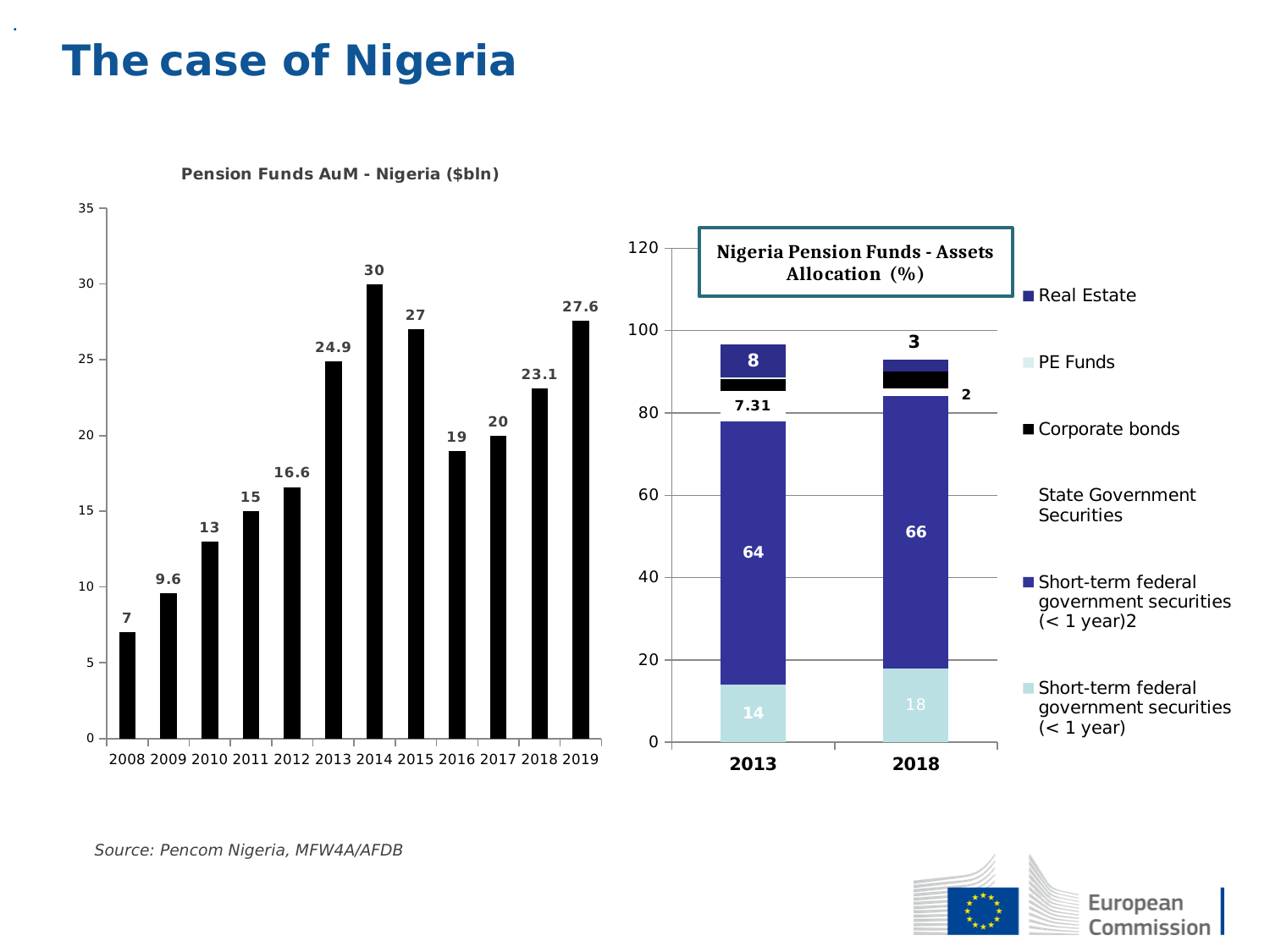

.
The case of Nigeria

### Chart: Pension Funds AuM - Nigeria ($bln)

| Category | AuM Growth - Nigeria ($bln) |
|---|---|
| 2008 | 7.0 |
| 2009 | 9.6 |
| 2010 | 13.0 |
| 2011 | 15.0 |
| 2012 | 16.6 |
| 2013 | 24.9 |
| 2014 | 30.0 |
| 2015 | 27.0 |
| 2016 | 19.0 |
| 2017 | 20.0 |
| 2018 | 23.1 |
| 2019 | 27.6 |

### Chart

| Category | Short-term federal government securities (< 1 year) | Short-term federal government securities (< 1 year)2 | State Government Securities | Corporate bonds | PE Funds | Real Estate |
|---|---|---|---|---|---|---|
| 2013 | 14.0 | 64.0 | 7.31 | 3.0 | 0.2800000000000001 | 8.0 |
| 2018 | 18.0 | 66.0 | 2.0 | 4.0 | 0.0 | 3.0 |
         Source: Pencom Nigeria, MFW4A/AFDB